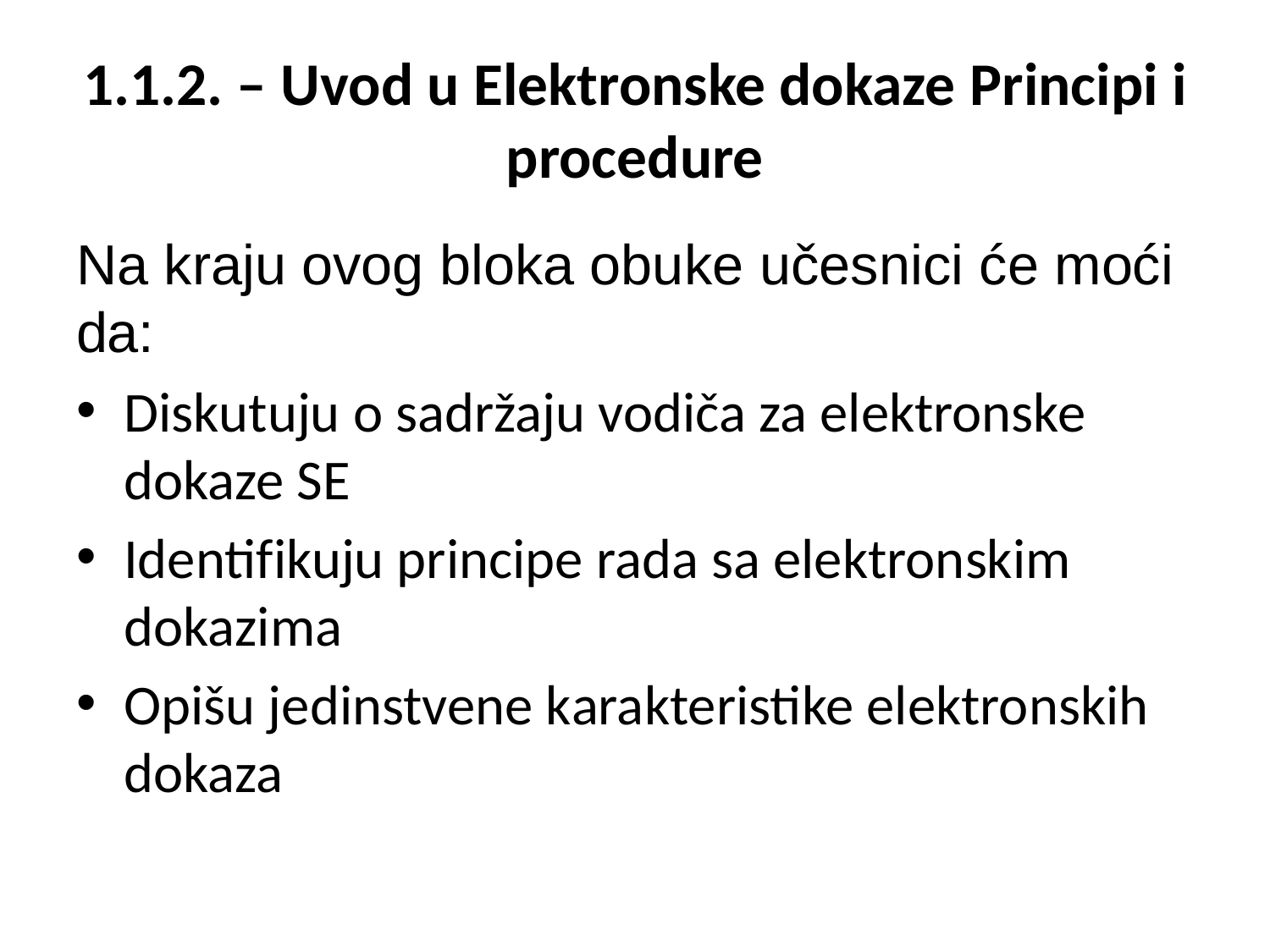

# 1.1.2. – Uvod u Elektronske dokaze Principi i procedure
Na kraju ovog bloka obuke učesnici će moći da:
Diskutuju o sadržaju vodiča za elektronske dokaze SE
Identifikuju principe rada sa elektronskim dokazima
Opišu jedinstvene karakteristike elektronskih dokaza